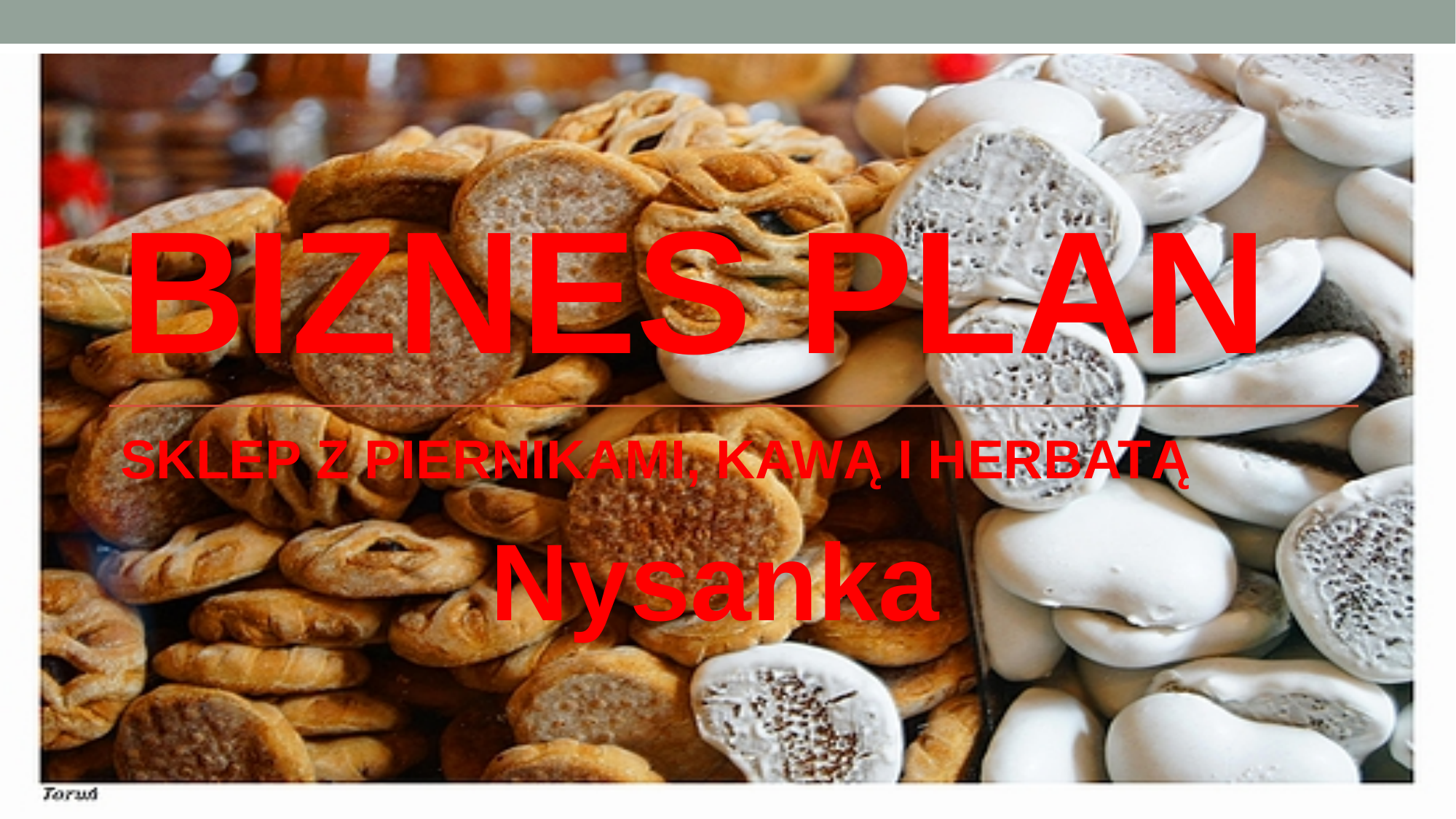

# Biznes plan
SKLEP Z PIERNIKAMI, KAWĄ I HERBATĄ
Nysanka